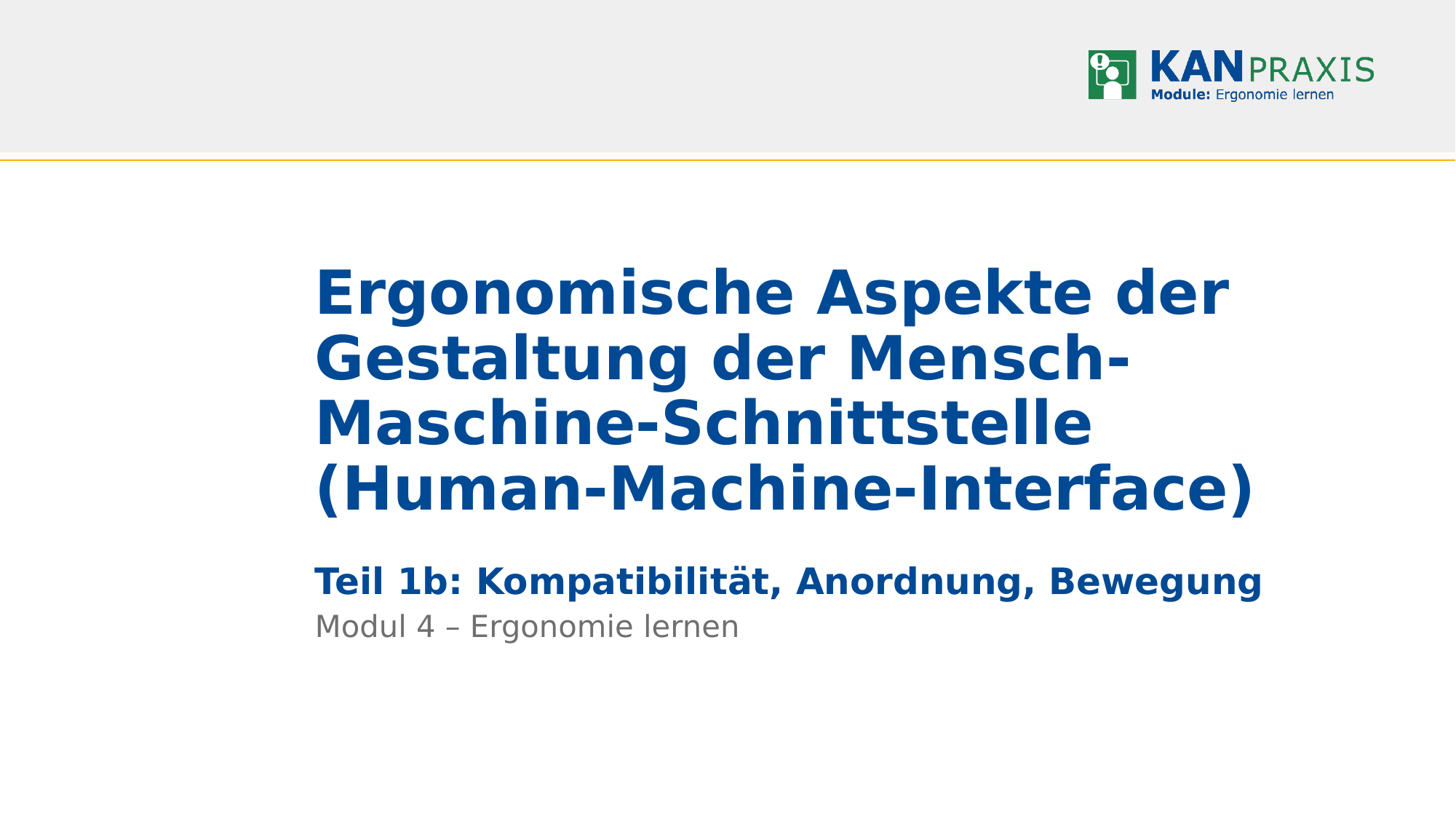

# Ergonomische Aspekte der Gestaltung der Mensch-Maschine-Schnittstelle (Human-Machine-Interface) Teil 1b: Kompatibilität, Anordnung, Bewegung
Modul 4 – Ergonomie lernen